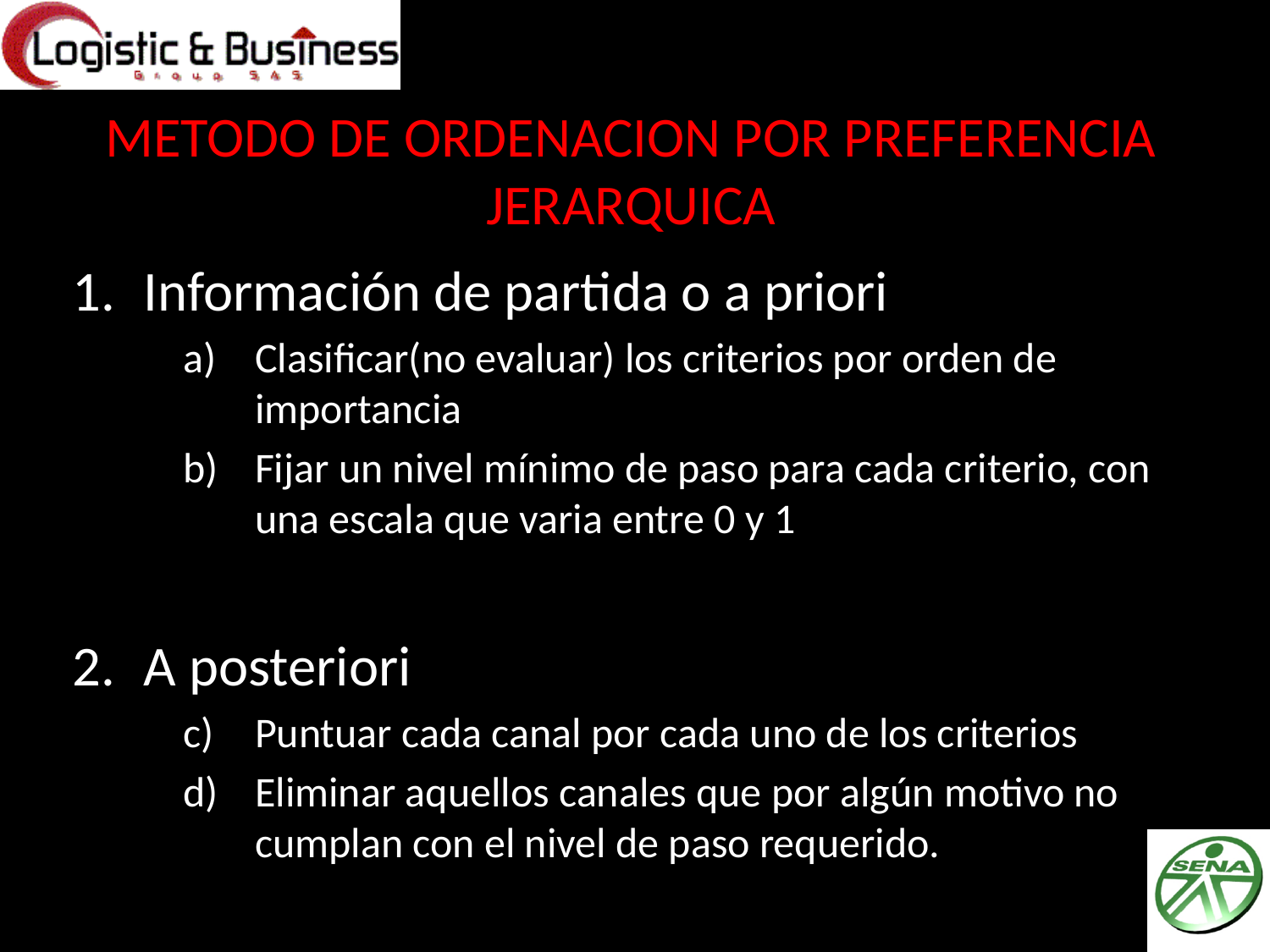

# METODO DE ORDENACION POR PREFERENCIA JERARQUICA
Información de partida o a priori
Clasificar(no evaluar) los criterios por orden de importancia
Fijar un nivel mínimo de paso para cada criterio, con una escala que varia entre 0 y 1

A posteriori
Puntuar cada canal por cada uno de los criterios
Eliminar aquellos canales que por algún motivo no cumplan con el nivel de paso requerido.